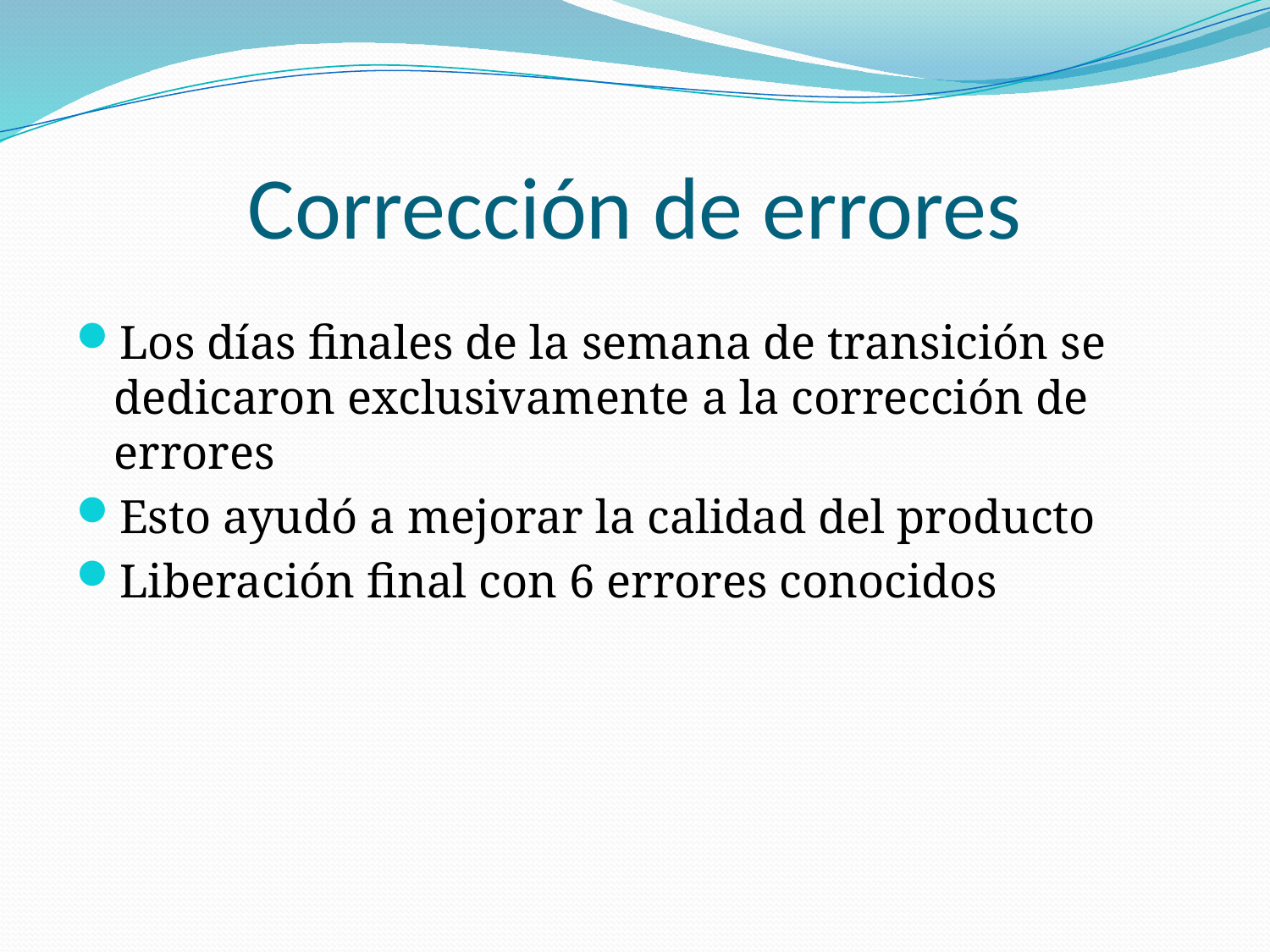

# Corrección de errores
Los días finales de la semana de transición se dedicaron exclusivamente a la corrección de errores
Esto ayudó a mejorar la calidad del producto
Liberación final con 6 errores conocidos